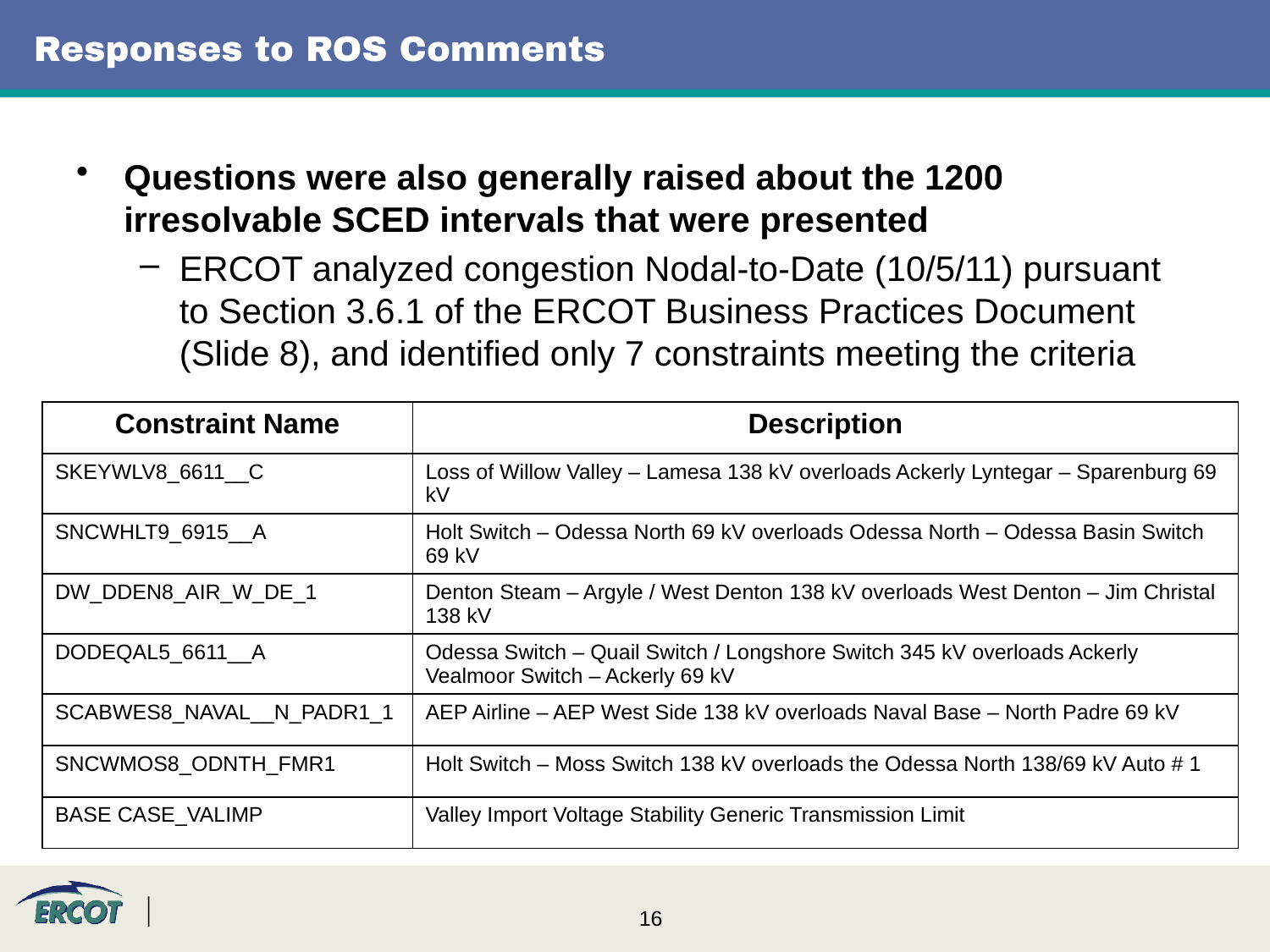

# Responses to ROS Comments
Questions were also generally raised about the 1200 irresolvable SCED intervals that were presented
ERCOT analyzed congestion Nodal-to-Date (10/5/11) pursuant to Section 3.6.1 of the ERCOT Business Practices Document (Slide 8), and identified only 7 constraints meeting the criteria
| Constraint Name | Description |
| --- | --- |
| SKEYWLV8\_6611\_\_C | Loss of Willow Valley – Lamesa 138 kV overloads Ackerly Lyntegar – Sparenburg 69 kV |
| SNCWHLT9\_6915\_\_A | Holt Switch – Odessa North 69 kV overloads Odessa North – Odessa Basin Switch 69 kV |
| DW\_DDEN8\_AIR\_W\_DE\_1 | Denton Steam – Argyle / West Denton 138 kV overloads West Denton – Jim Christal 138 kV |
| DODEQAL5\_6611\_\_A | Odessa Switch – Quail Switch / Longshore Switch 345 kV overloads Ackerly Vealmoor Switch – Ackerly 69 kV |
| SCABWES8\_NAVAL\_\_N\_PADR1\_1 | AEP Airline – AEP West Side 138 kV overloads Naval Base – North Padre 69 kV |
| SNCWMOS8\_ODNTH\_FMR1 | Holt Switch – Moss Switch 138 kV overloads the Odessa North 138/69 kV Auto # 1 |
| BASE CASE\_VALIMP | Valley Import Voltage Stability Generic Transmission Limit |